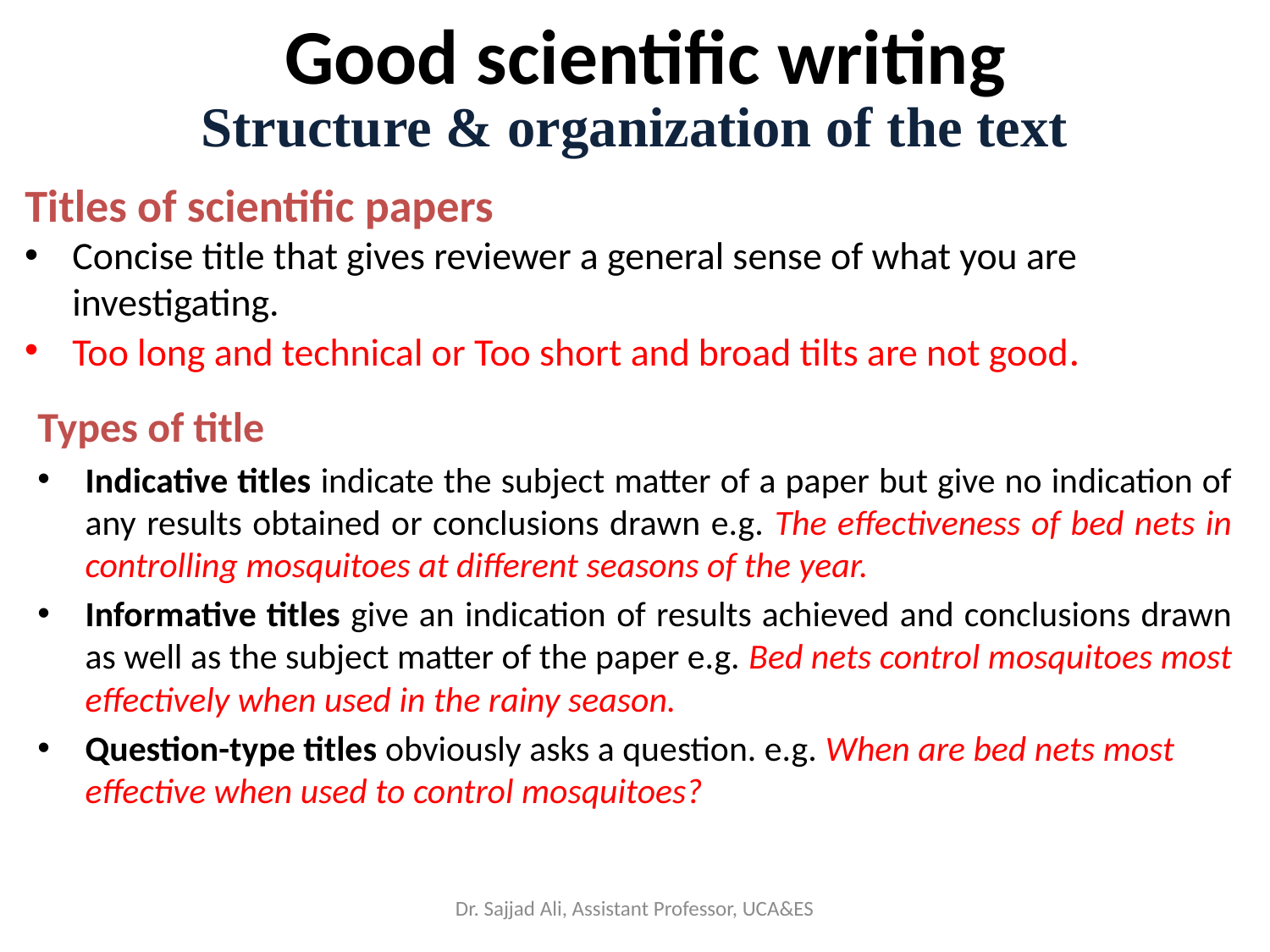

Good scientific writing
Structure & organization of the text
Titles of scientific papers
Concise title that gives reviewer a general sense of what you are investigating.
Too long and technical or Too short and broad tilts are not good.
Types of title
Indicative titles indicate the subject matter of a paper but give no indication of any results obtained or conclusions drawn e.g. The effectiveness of bed nets in controlling mosquitoes at different seasons of the year.
Informative titles give an indication of results achieved and conclusions drawn as well as the subject matter of the paper e.g. Bed nets control mosquitoes most effectively when used in the rainy season.
Question-type titles obviously asks a question. e.g. When are bed nets most effective when used to control mosquitoes?
Dr. Sajjad Ali, Assistant Professor, UCA&ES